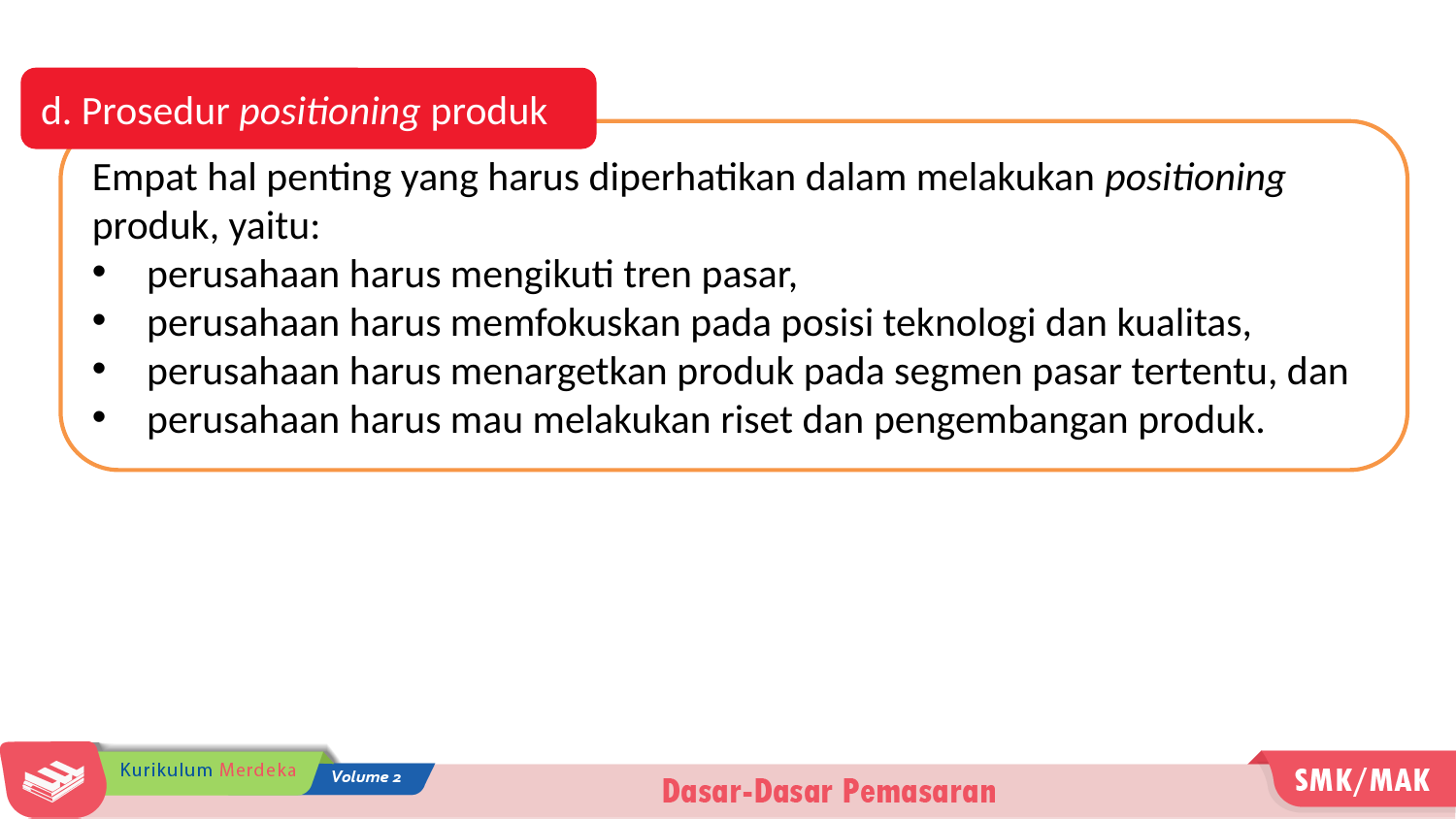

d. Prosedur positioning produk
Empat hal penting yang harus diperhatikan dalam melakukan positioning produk, yaitu:
perusahaan harus mengikuti tren pasar,
perusahaan harus memfokuskan pada posisi teknologi dan kualitas,
perusahaan harus menargetkan produk pada segmen pasar tertentu, dan
perusahaan harus mau melakukan riset dan pengembangan produk.